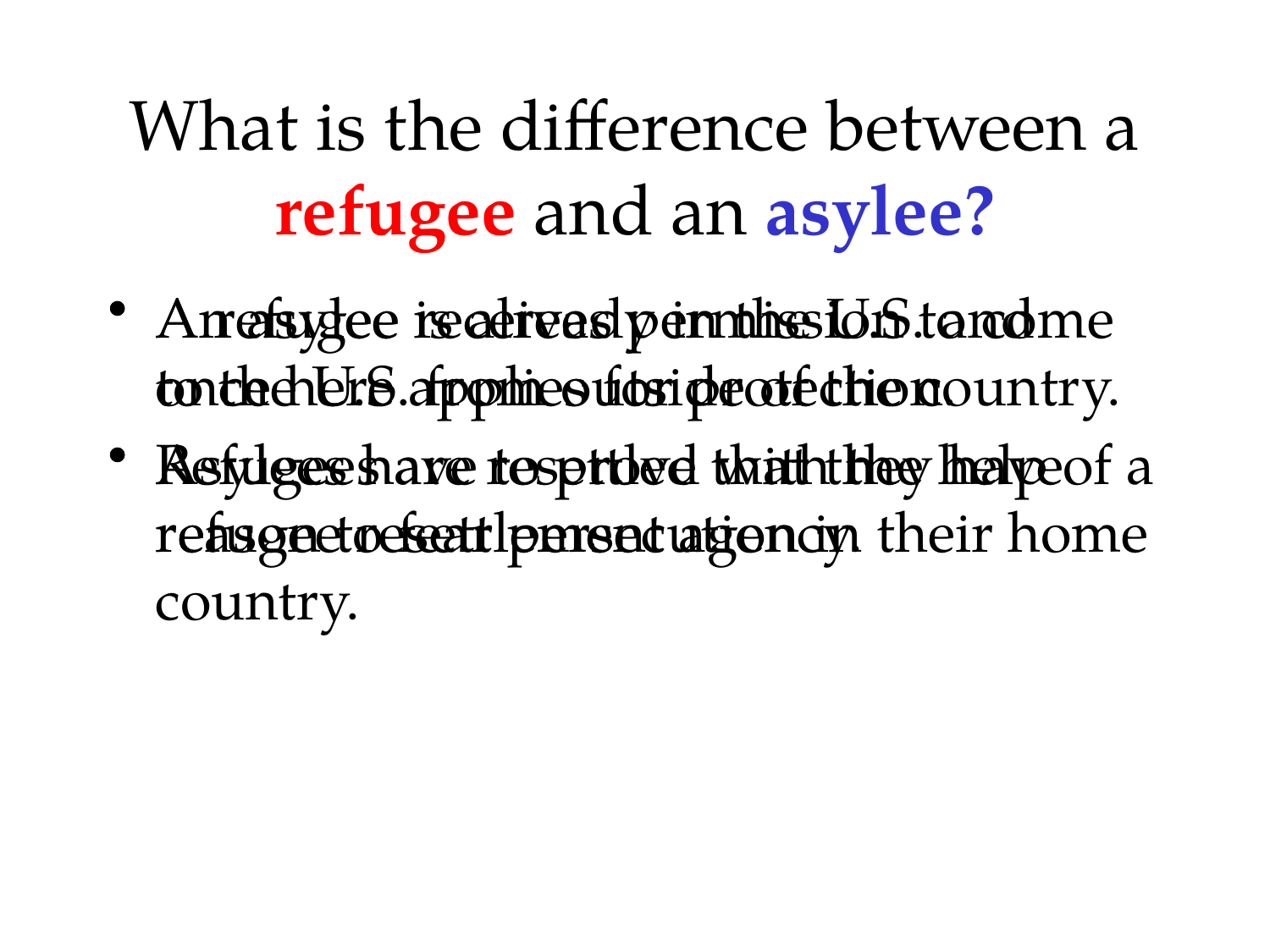

# What is the difference between a refugee and an asylee?
A refugee receives permission to come to the U.S. from outside of the country.
Refugees are resettled with the help of a refugee resettlement agency.

An asylee is already in the U.S. and once here applies for protection.
Asylees have to prove that they have reason to fear persecution in their home country.